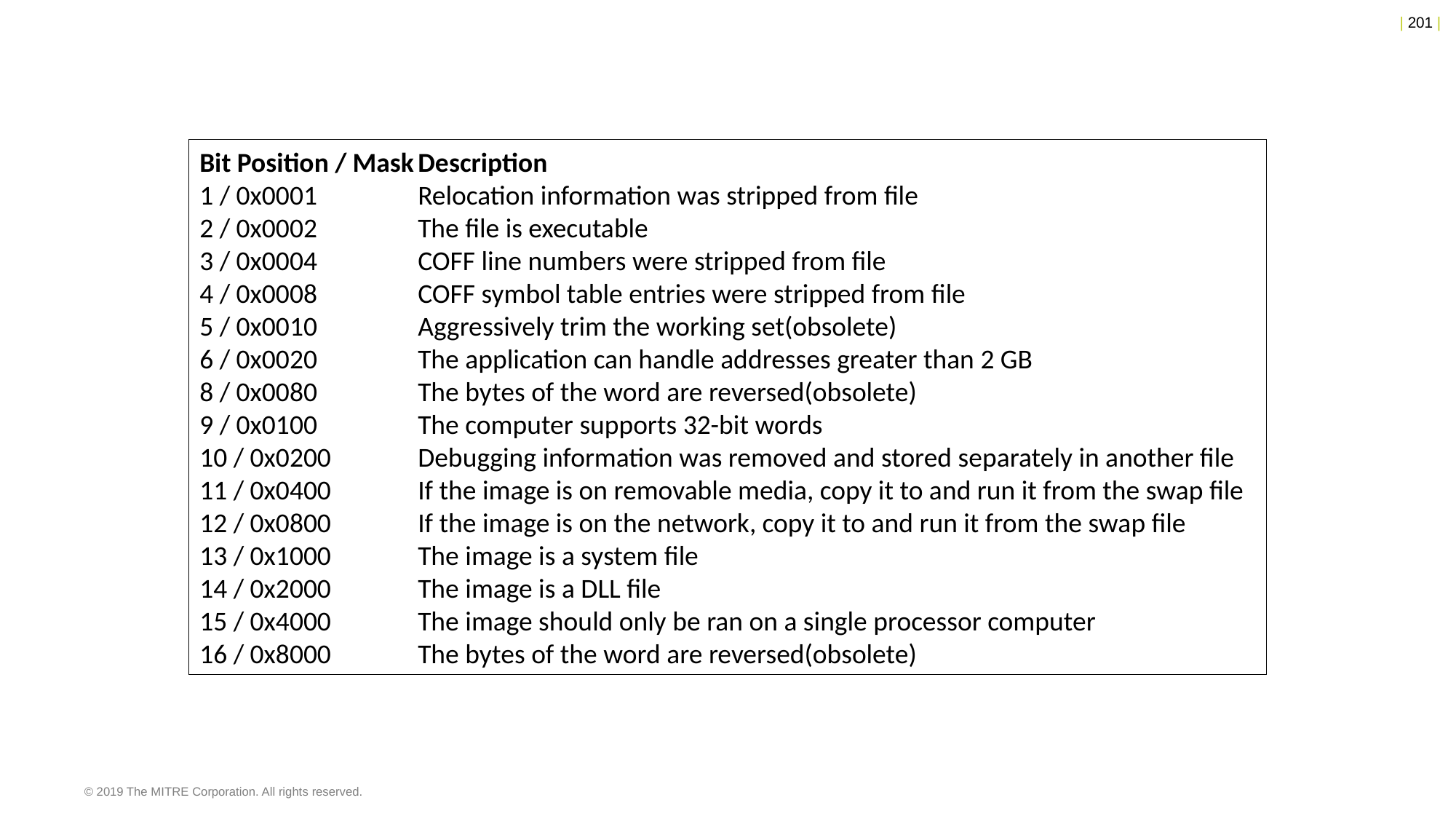

Bit Position / Mask	Description
1 / 0x0001	Relocation information was stripped from file
2 / 0x0002	The file is executable
3 / 0x0004	COFF line numbers were stripped from file
4 / 0x0008	COFF symbol table entries were stripped from file
5 / 0x0010	Aggressively trim the working set(obsolete)
6 / 0x0020	The application can handle addresses greater than 2 GB
8 / 0x0080	The bytes of the word are reversed(obsolete)
9 / 0x0100	The computer supports 32-bit words
10 / 0x0200	Debugging information was removed and stored separately in another file
11 / 0x0400	If the image is on removable media, copy it to and run it from the swap file
12 / 0x0800	If the image is on the network, copy it to and run it from the swap file
13 / 0x1000	The image is a system file
14 / 0x2000	The image is a DLL file
15 / 0x4000	The image should only be ran on a single processor computer
16 / 0x8000	The bytes of the word are reversed(obsolete)
© 2019 The MITRE Corporation. All rights reserved.